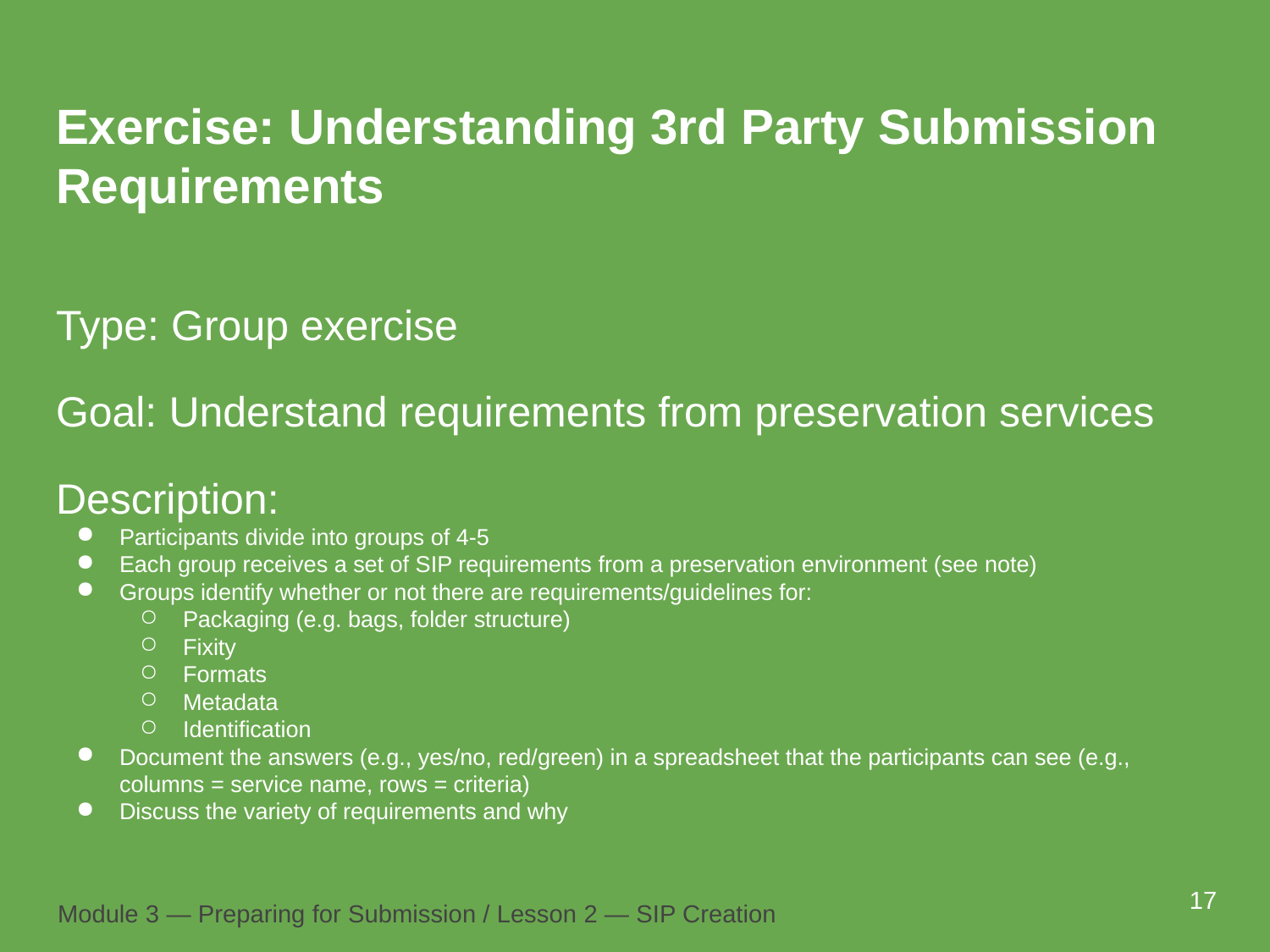

# Exercise: Understanding 3rd Party Submission Requirements
Type: Group exercise
Goal: Understand requirements from preservation services
Description:
Participants divide into groups of 4-5
Each group receives a set of SIP requirements from a preservation environment (see note)
Groups identify whether or not there are requirements/guidelines for:
Packaging (e.g. bags, folder structure)
Fixity
Formats
Metadata
Identification
Document the answers (e.g., yes/no, red/green) in a spreadsheet that the participants can see (e.g., columns = service name, rows = criteria)
Discuss the variety of requirements and why
17
Module 3 — Preparing for Submission / Lesson 2 — SIP Creation